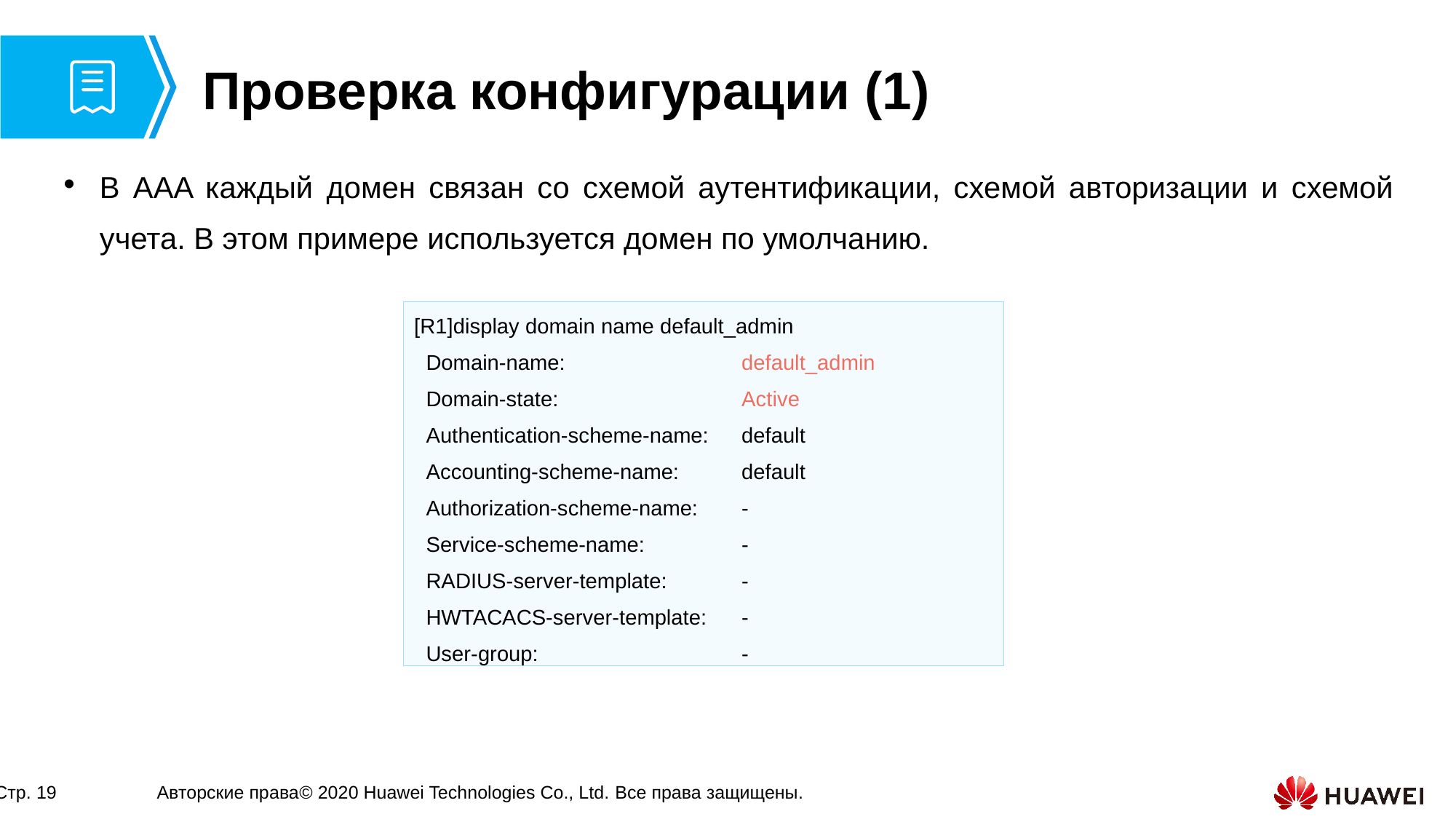

# Проверка конфигурации (1)
В AAA каждый домен связан со схемой аутентификации, схемой авторизации и схемой учета. В этом примере используется домен по умолчанию.

[R1]display domain name default_admin
  Domain-name: 		default_admin
  Domain-state: 		Active
  Authentication-scheme-name: 	default
  Accounting-scheme-name: 	default
  Authorization-scheme-name: 	-
  Service-scheme-name: 	-
  RADIUS-server-template: 	-
  HWTACACS-server-template: 	-
  User-group: 		-